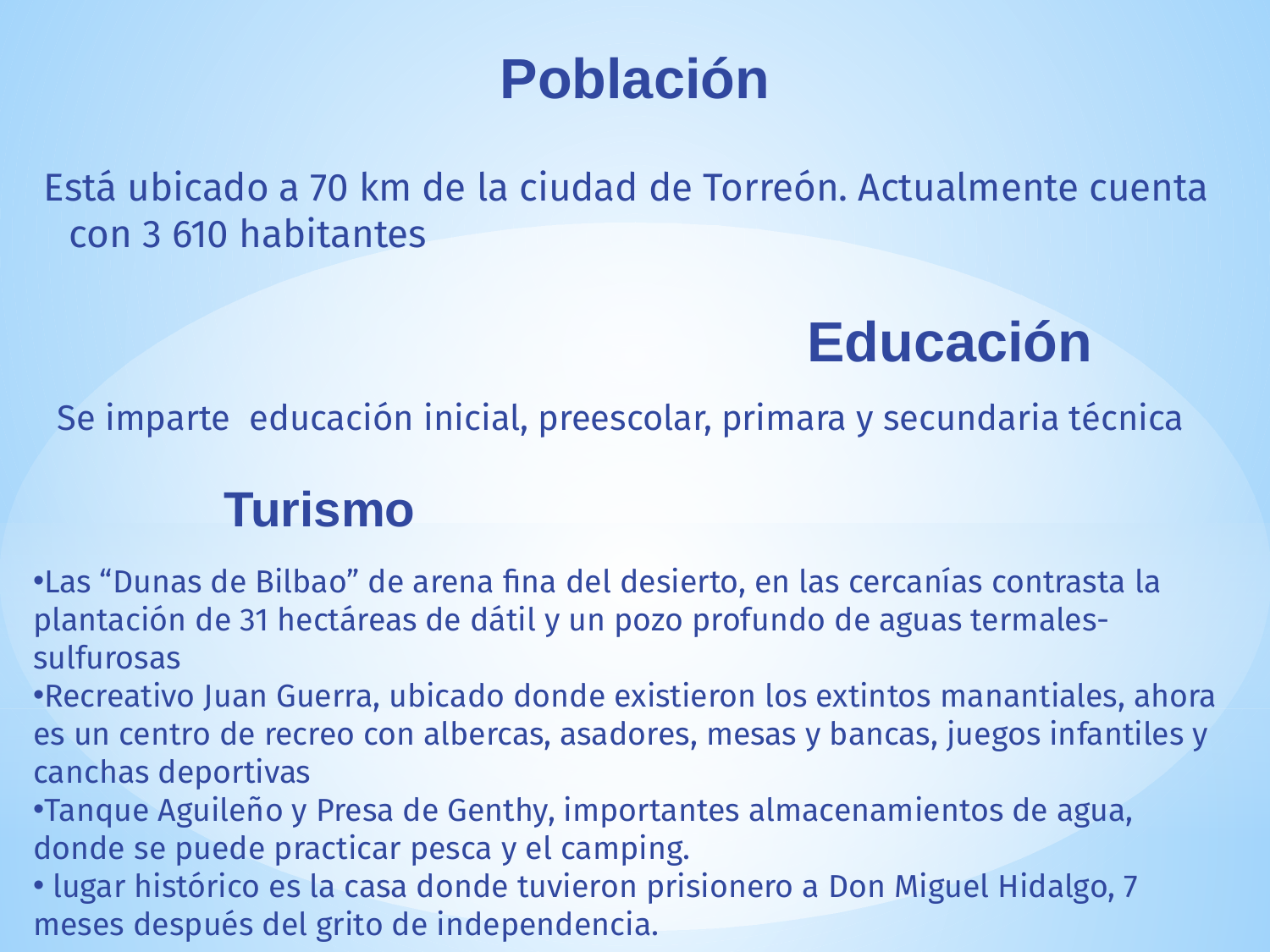

Población
Está ubicado a 70 km de la ciudad de Torreón. Actualmente cuenta con 3 610 habitantes
Educación
Se imparte  educación inicial, preescolar, primara y secundaria técnica
Turismo
Las “Dunas de Bilbao” de arena fina del desierto, en las cercanías contrasta la plantación de 31 hectáreas de dátil y un pozo profundo de aguas termales-sulfurosas
Recreativo Juan Guerra, ubicado donde existieron los extintos manantiales, ahora es un centro de recreo con albercas, asadores, mesas y bancas, juegos infantiles y canchas deportivas
Tanque Aguileño y Presa de Genthy, importantes almacenamientos de agua, donde se puede practicar pesca y el camping.
 lugar histórico es la casa donde tuvieron prisionero a Don Miguel Hidalgo, 7 meses después del grito de independencia.